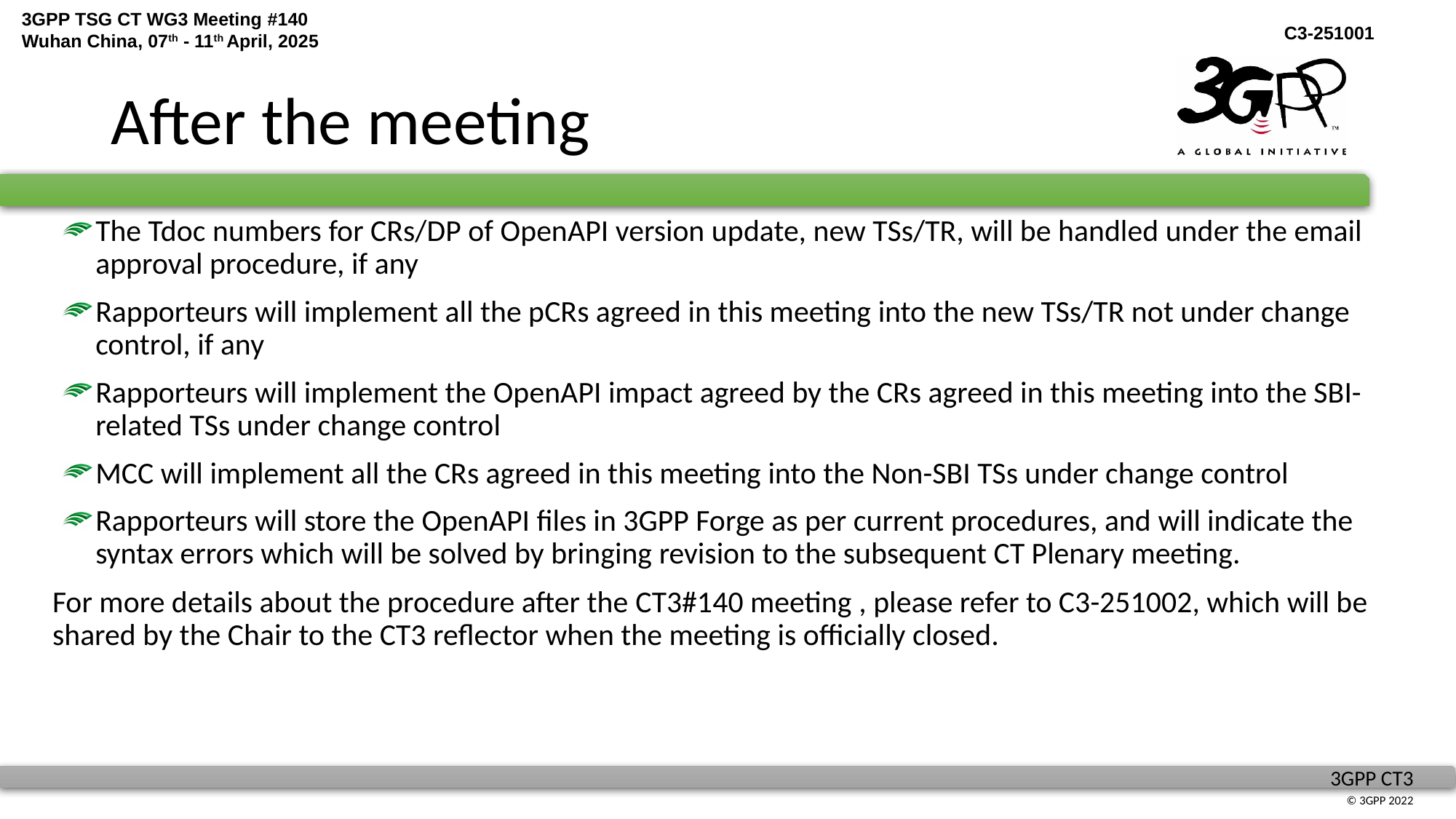

# After the meeting
The Tdoc numbers for CRs/DP of OpenAPI version update, new TSs/TR, will be handled under the email approval procedure, if any
Rapporteurs will implement all the pCRs agreed in this meeting into the new TSs/TR not under change control, if any
Rapporteurs will implement the OpenAPI impact agreed by the CRs agreed in this meeting into the SBI-related TSs under change control
MCC will implement all the CRs agreed in this meeting into the Non-SBI TSs under change control
Rapporteurs will store the OpenAPI files in 3GPP Forge as per current procedures, and will indicate the syntax errors which will be solved by bringing revision to the subsequent CT Plenary meeting.
For more details about the procedure after the CT3#140 meeting , please refer to C3-251002, which will be shared by the Chair to the CT3 reflector when the meeting is officially closed.